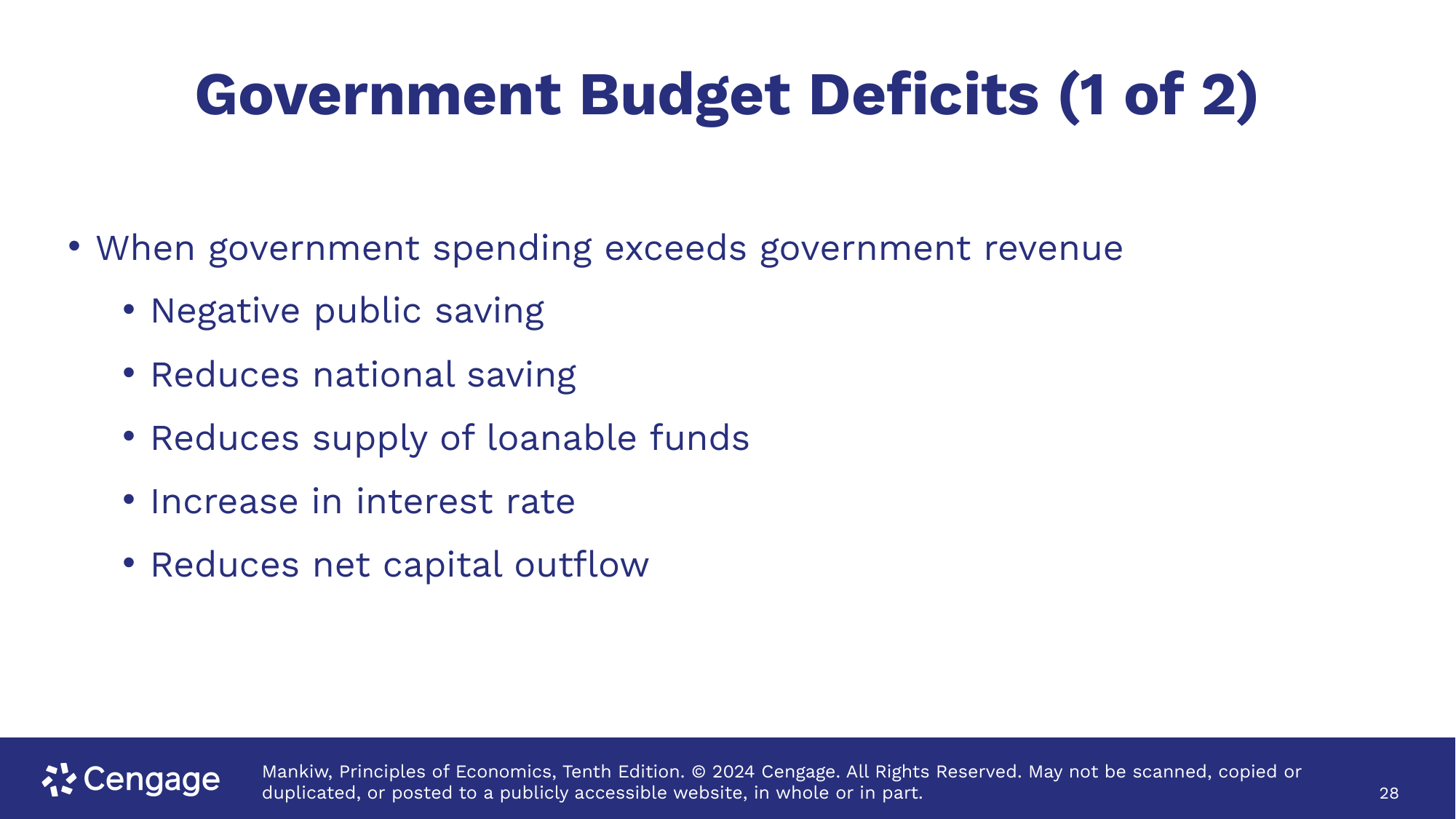

# Government Budget Deficits (1 of 2)
When government spending exceeds government revenue
Negative public saving
Reduces national saving
Reduces supply of loanable funds
Increase in interest rate
Reduces net capital outflow